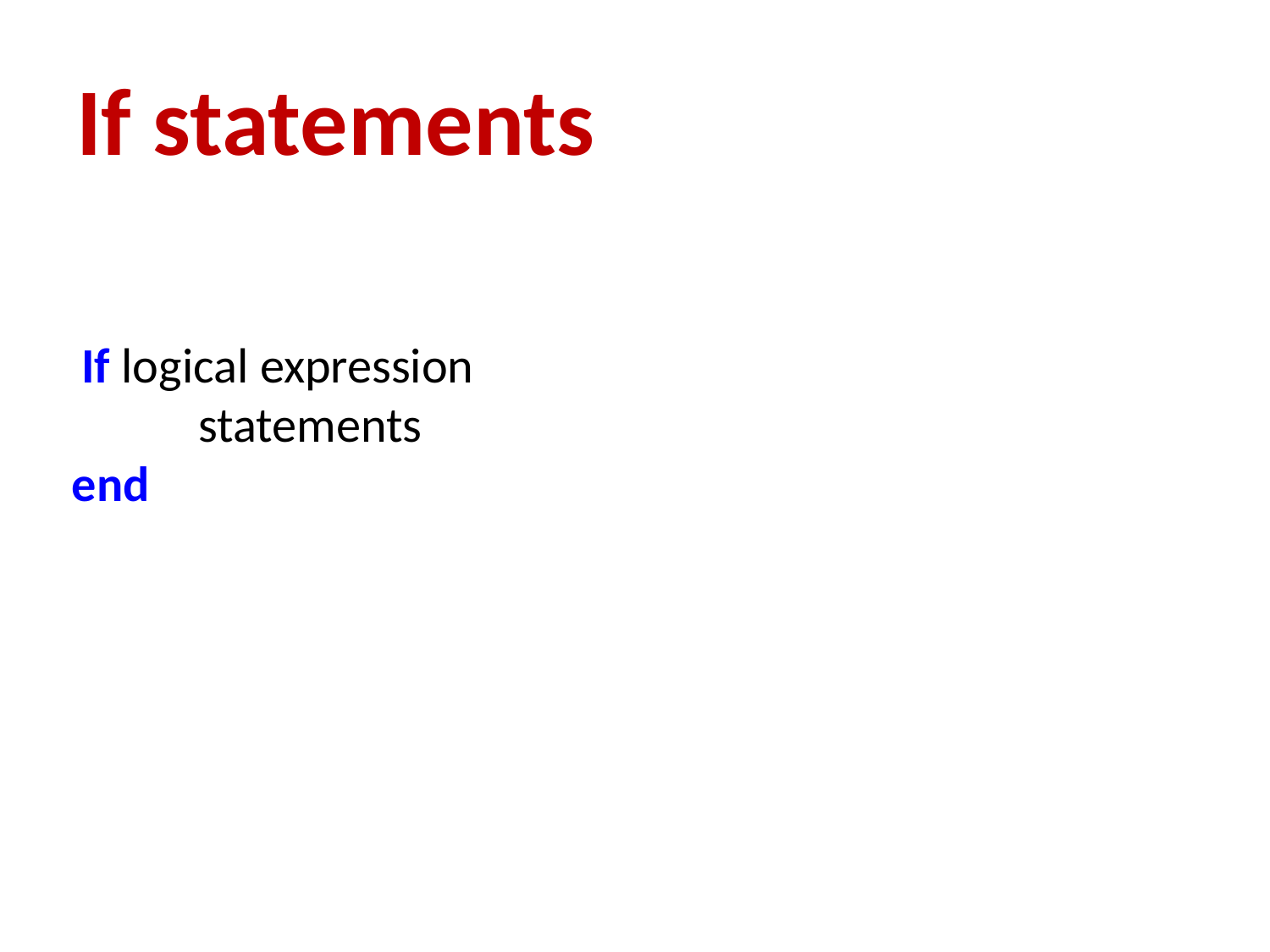

# If statements
If logical expression
    statements
end